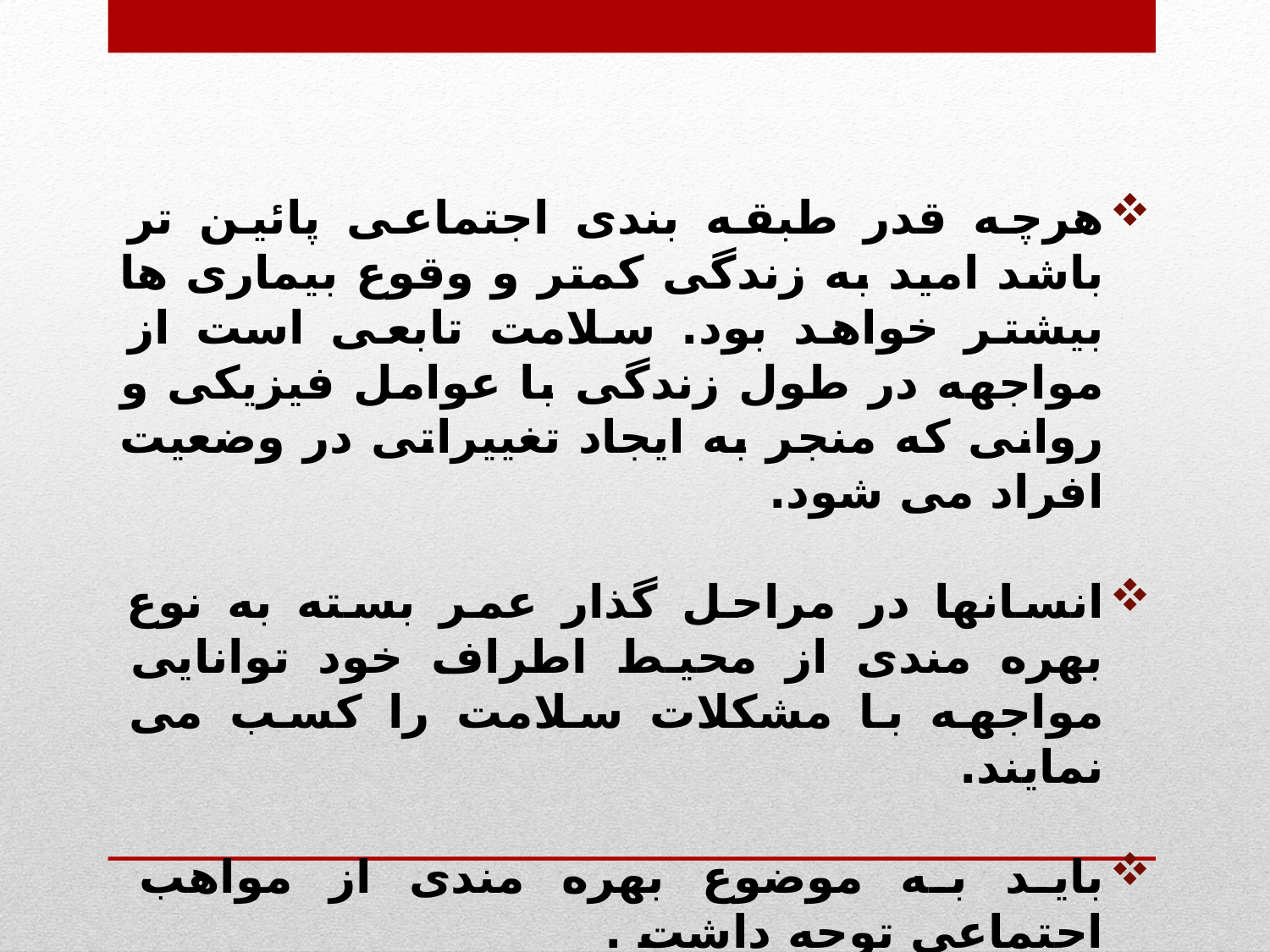

هرچه قدر طبقه بندی اجتماعی پائین تر باشد امید به زندگی کمتر و وقوع بیماری ها بیشتر خواهد بود. سلامت تابعی است از مواجهه در طول زندگی با عوامل فیزیکی و روانی که منجر به ایجاد تغییراتی در وضعیت افراد می شود.

انسانها در مراحل گذار عمر بسته به نوع بهره مندی از محیط اطراف خود توانایی مواجهه با مشکلات سلامت را کسب می نمایند.

باید به موضوع بهره مندی از مواهب اجتماعی توجه داشت .